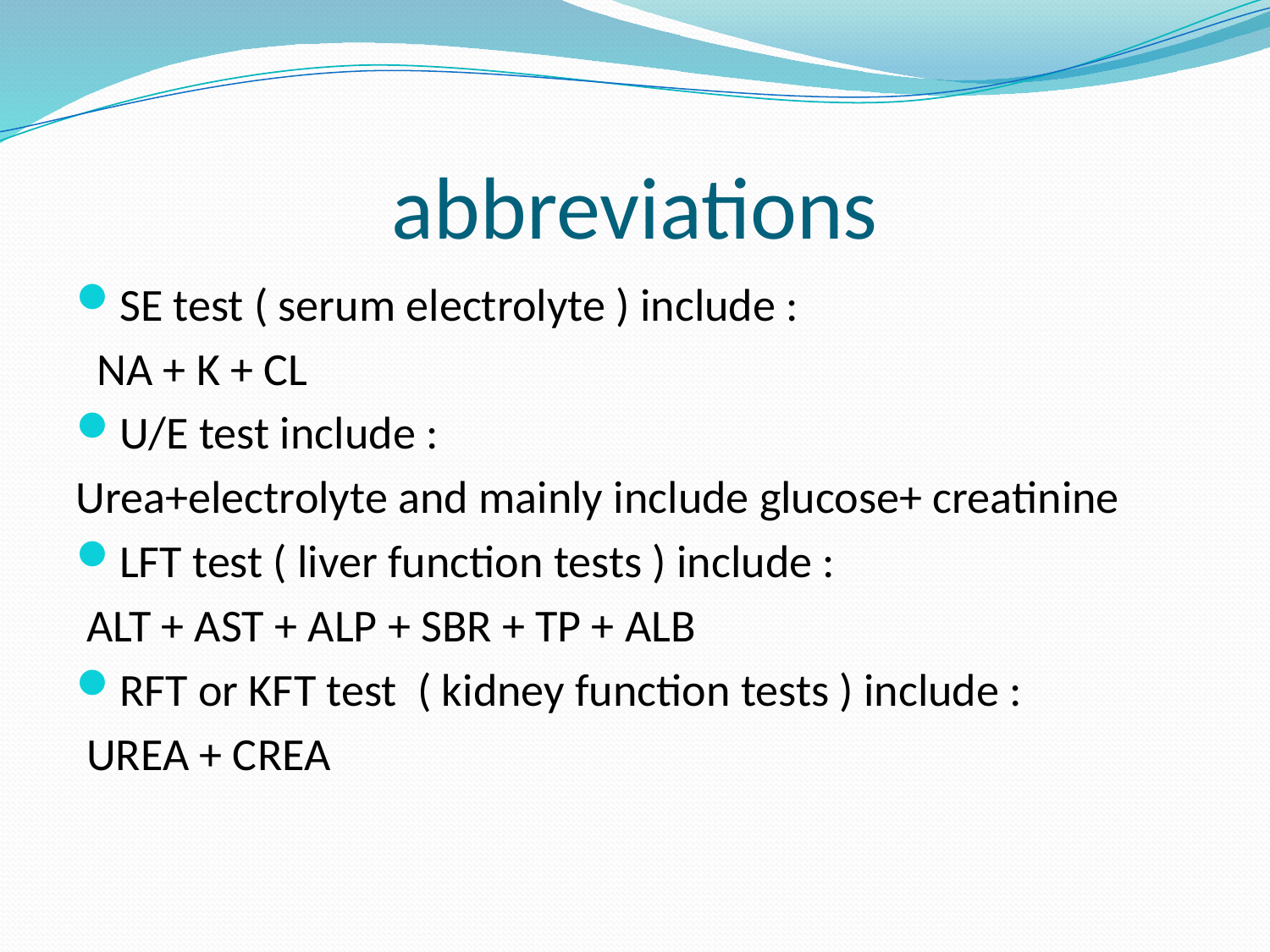

# abbreviations
SE test ( serum electrolyte ) include :
  NA + K + CL
U/E test include :
Urea+electrolyte and mainly include glucose+ creatinine
LFT test ( liver function tests ) include :
 ALT + AST + ALP + SBR + TP + ALB
RFT or KFT test  ( kidney function tests ) include :
 UREA + CREA